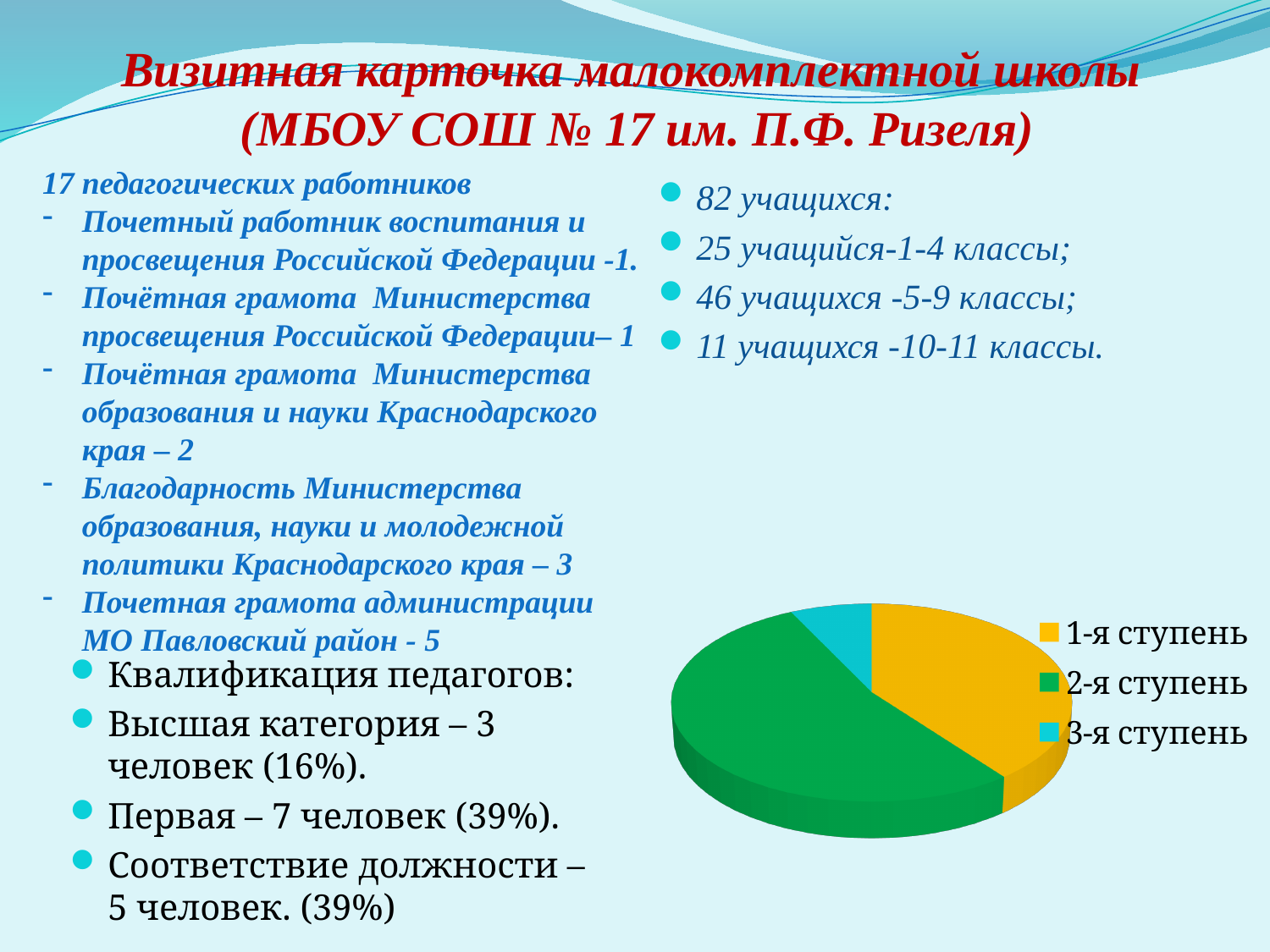

# Визитная карточка малокомплектной школы (МБОУ СОШ № 17 им. П.Ф. Ризеля)
17 педагогических работников
Почетный работник воспитания и просвещения Российской Федерации -1.
Почётная грамота  Министерства  просвещения Российской Федерации– 1
Почётная грамота  Министерства  образования и науки Краснодарского края – 2
Благодарность Министерства  образования, науки и молодежной политики Краснодарского края – 3
Почетная грамота администрации МО Павловский район - 5
82 учащихся:
25 учащийся-1-4 классы;
46 учащихся -5-9 классы;
11 учащихся -10-11 классы.

[unsupported chart]

Квалификация педагогов:
Высшая категория – 3 человек (16%).
Первая – 7 человек (39%).
Соответствие должности – 5 человек. (39%)